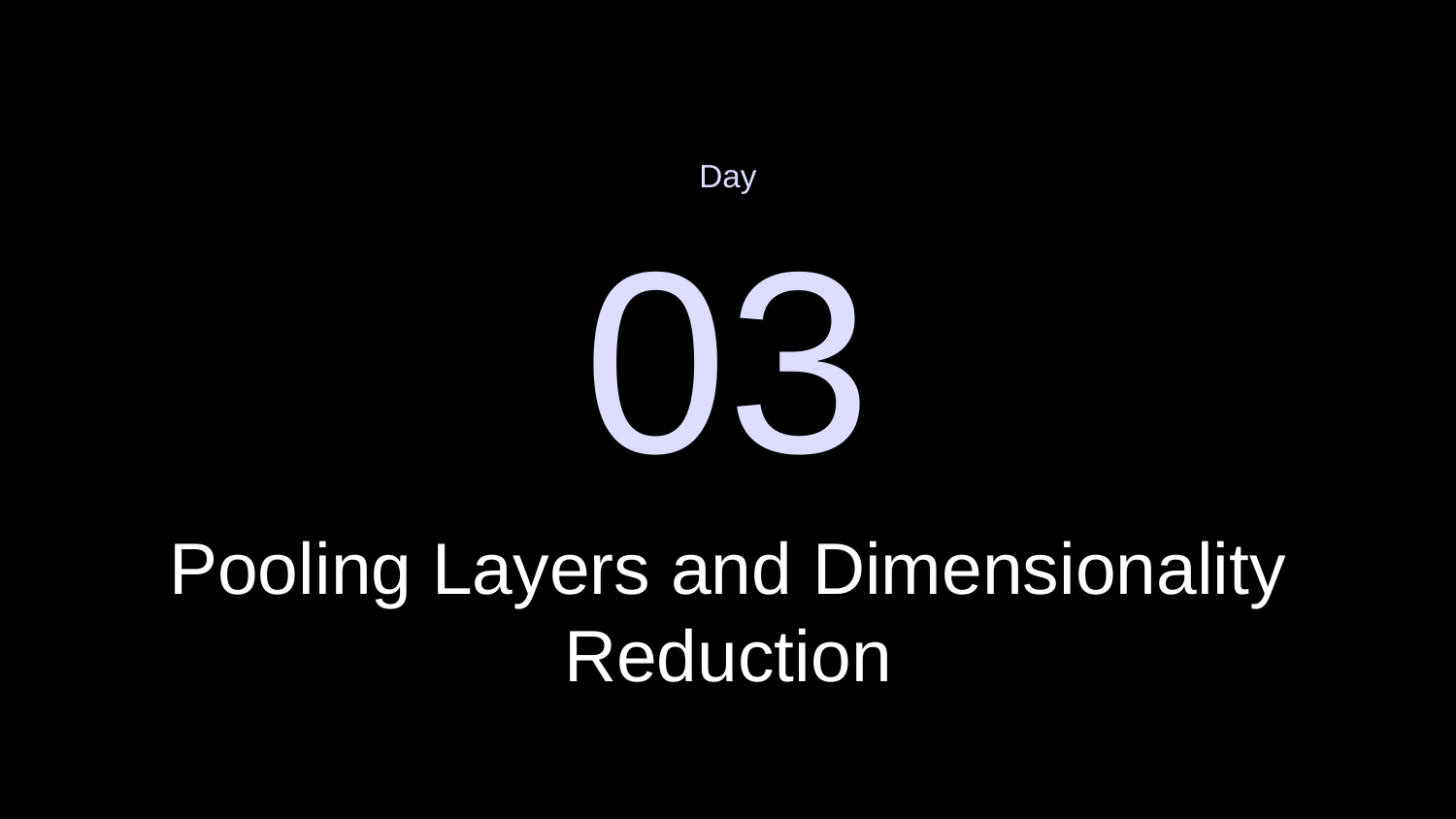

Day
03
# Pooling Layers and Dimensionality Reduction